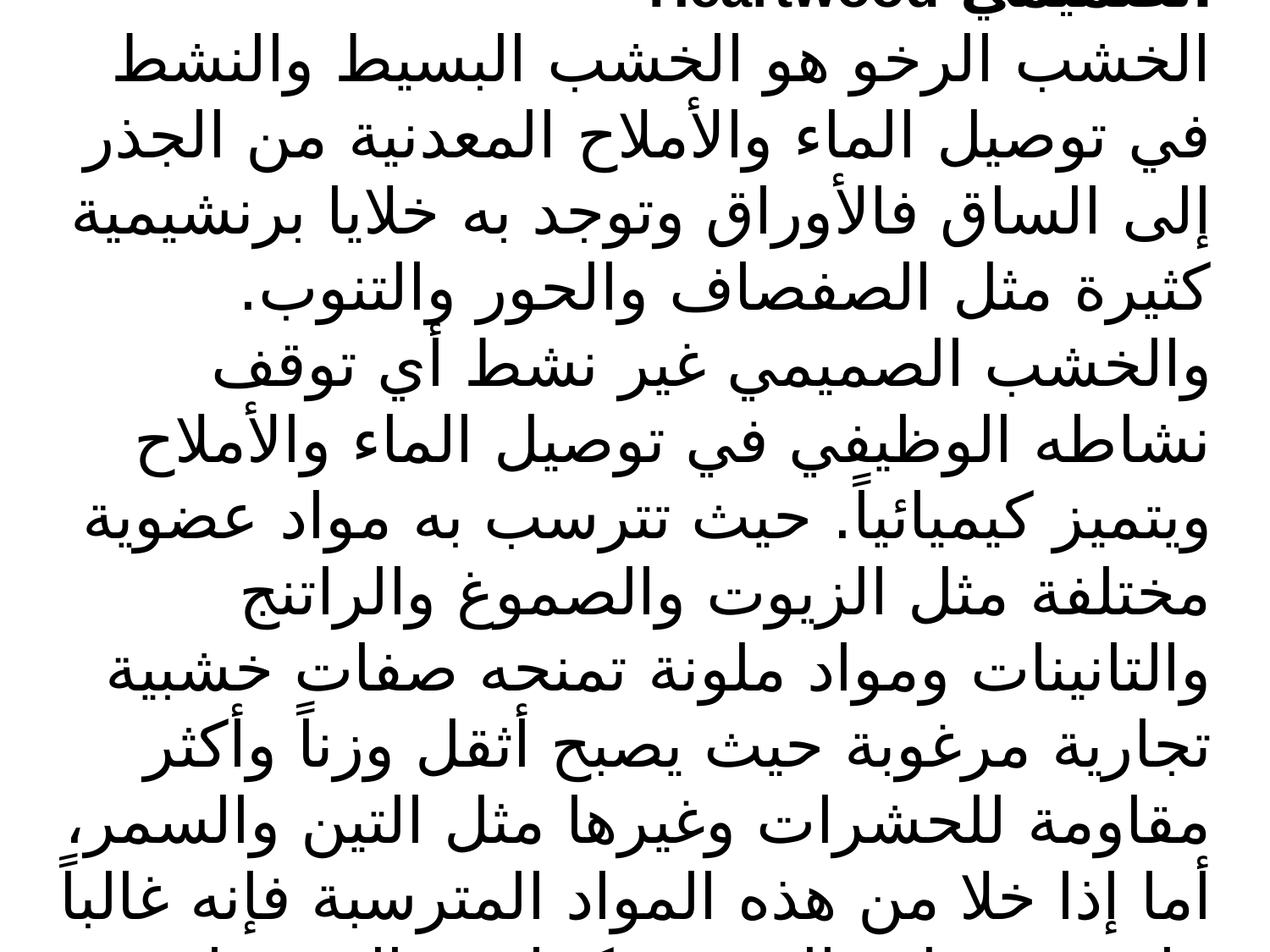

الخشب الرخو Sapwood والخشب الصميمي Heartwood
الخشب الرخو هو الخشب البسيط والنشط في توصيل الماء والأملاح المعدنية من الجذر إلى الساق فالأوراق وتوجد به خلايا برنشيمية كثيرة مثل الصفصاف والحور والتنوب. والخشب الصميمي غير نشط أي توقف نشاطه الوظيفي في توصيل الماء والأملاح ويتميز كيميائياً. حيث تترسب به مواد عضوية مختلفة مثل الزيوت والصموغ والراتنج والتانينات ومواد ملونة تمنحه صفات خشبية تجارية مرغوبة حيث يصبح أثقل وزناً وأكثر مقاومة للحشرات وغيرها مثل التين والسمر، أما إذا خلا من هذه المواد المترسبة فإنه غالباً ما يتعفن قلب الشجرة كما في الصفصاف ( شكل 93 ).